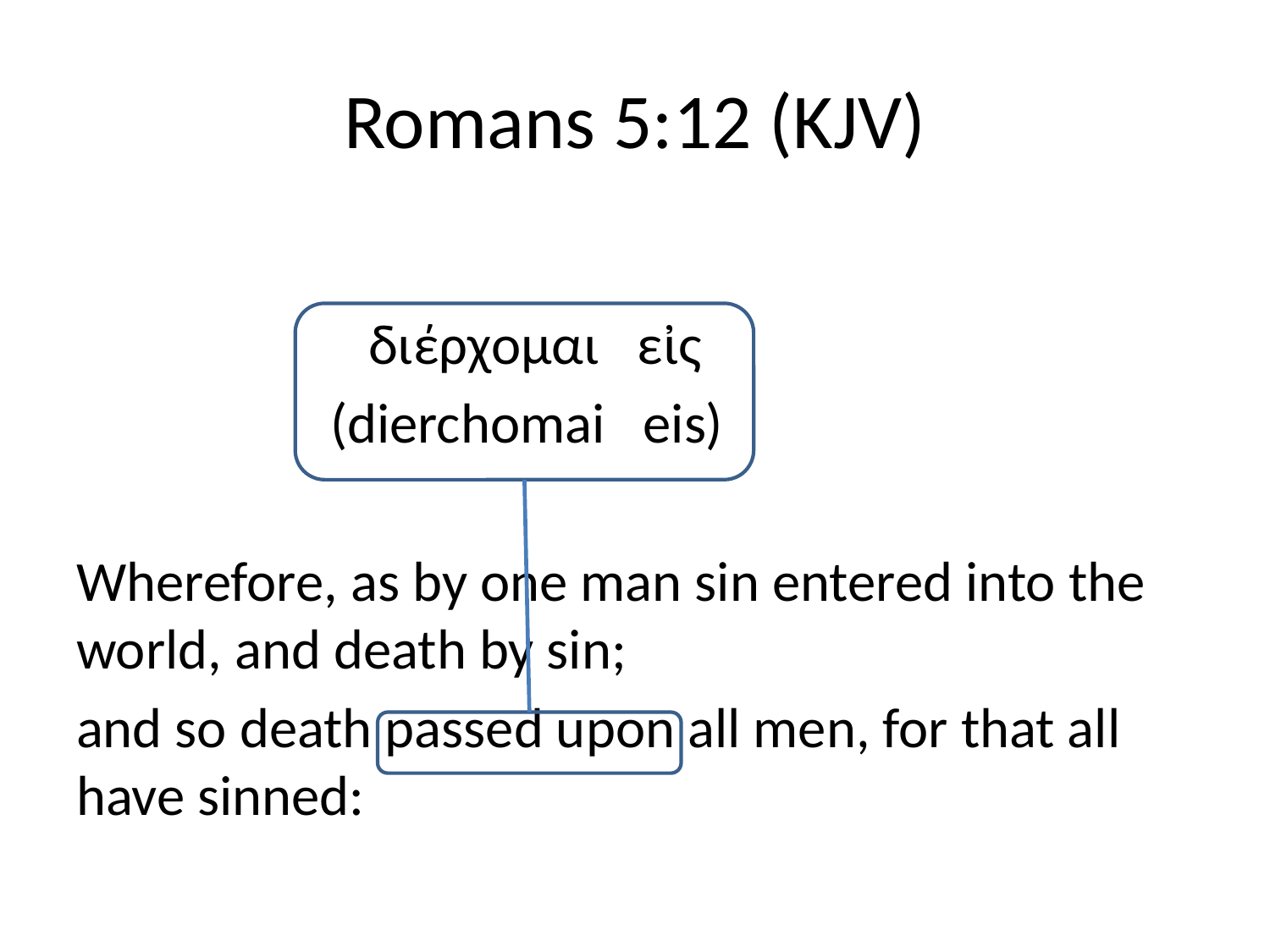

# Romans 5:12 (KJV)

		   διέρχομαι   εἰς
		(dierchomai   eis)

Wherefore, as by one man sin entered into the world, and death by sin;
and so death passed upon all men, for that all have sinned: